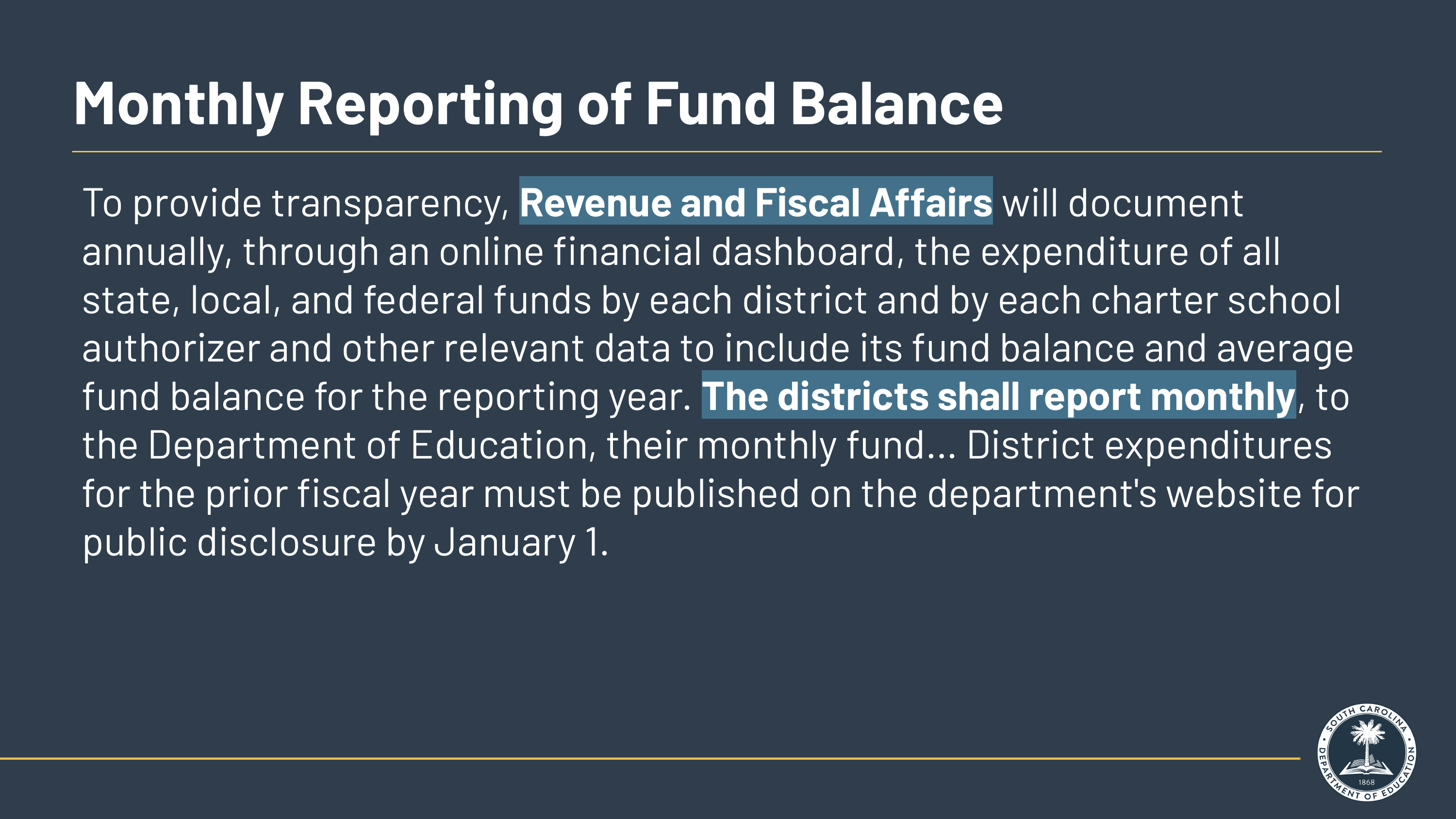

# Monthly Reporting of Fund Balance
To provide transparency, Revenue and Fiscal Affairs will document annually, through an online financial dashboard, the expenditure of all state, local, and federal funds by each district and by each charter school authorizer and other relevant data to include its fund balance and average fund balance for the reporting year. The districts shall report monthly, to the Department of Education, their monthly fund… District expenditures for the prior fiscal year must be published on the department's website for public disclosure by January 1.